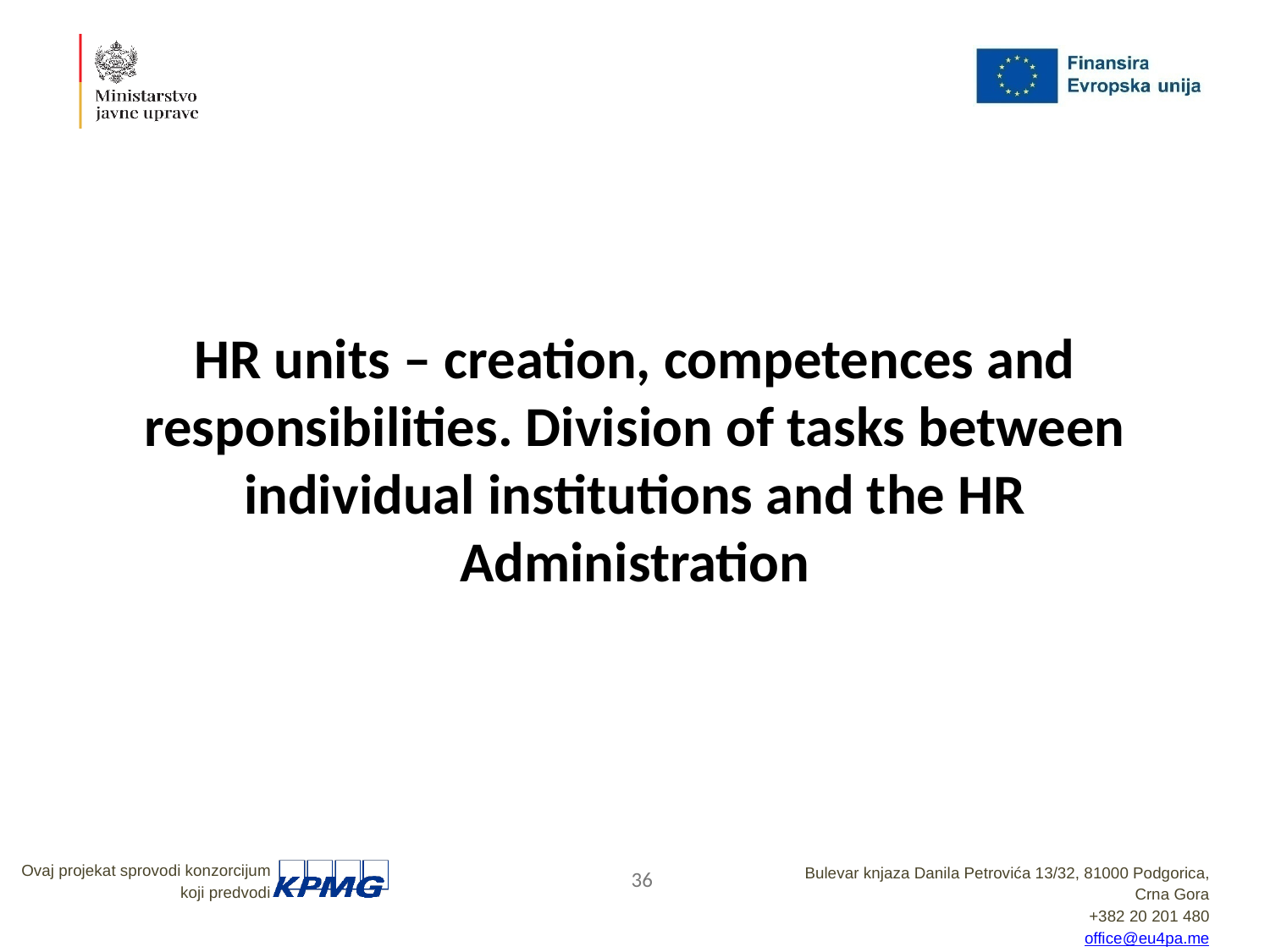

HR units – creation, competences and responsibilities. Division of tasks between individual institutions and the HR Administration
36